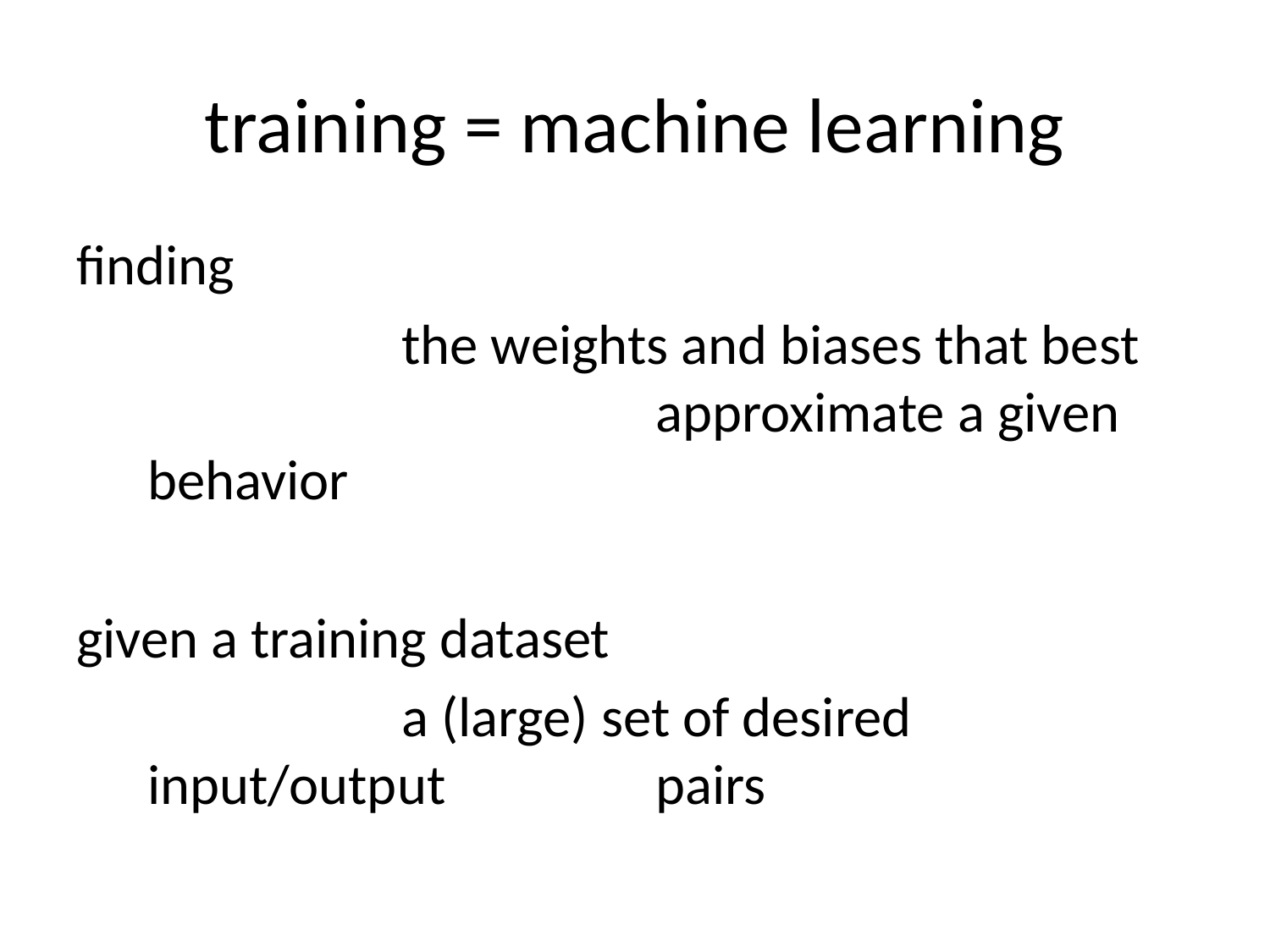

# training = machine learning
finding
			the weights and biases that best                            		approximate a given behavior

given a training dataset
			a (large) set of desired input/output 		pairs